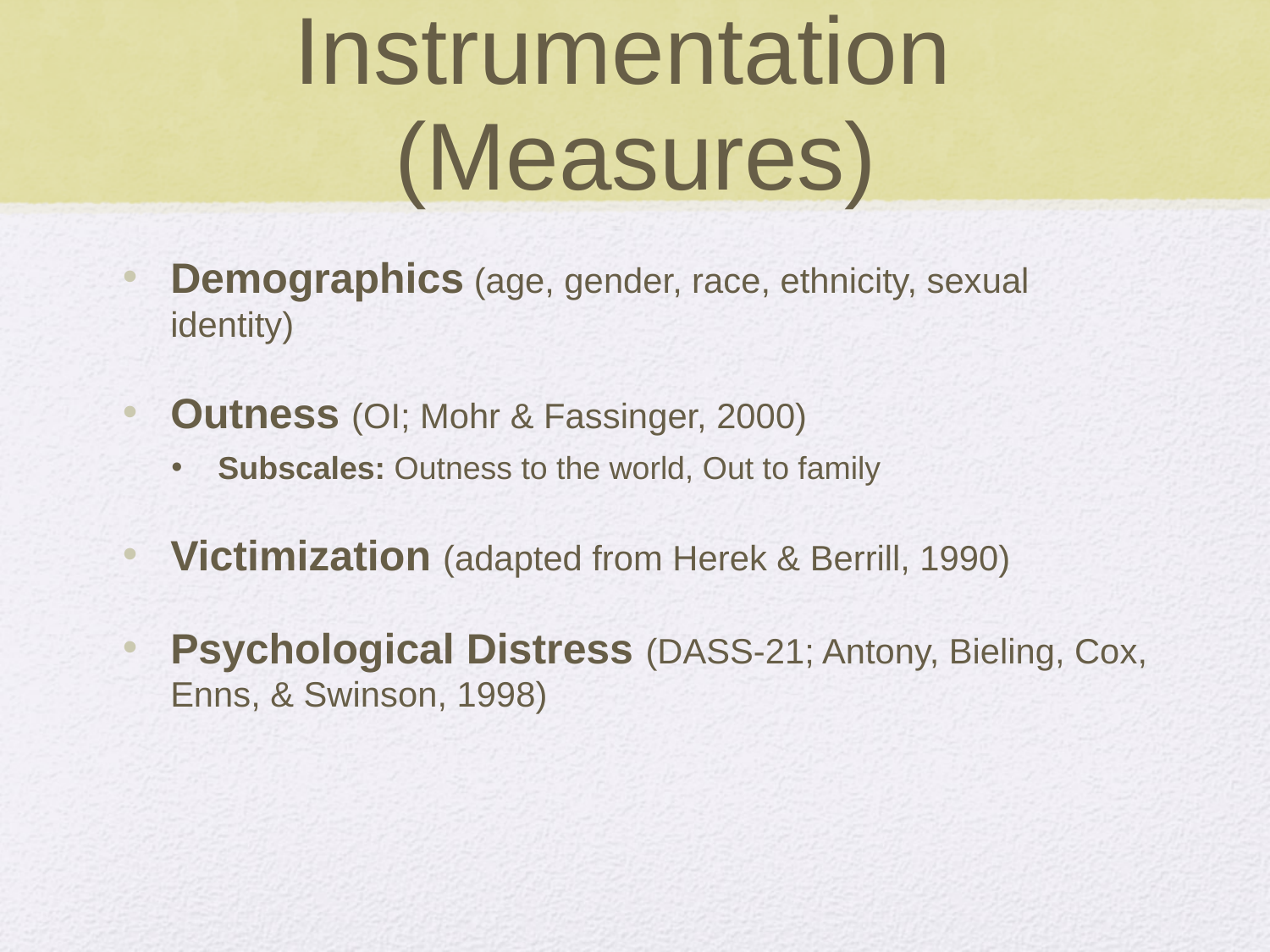

# Instrumentation (Measures)
Demographics (age, gender, race, ethnicity, sexual identity)
Outness (OI; Mohr & Fassinger, 2000)
Subscales: Outness to the world, Out to family
Victimization (adapted from Herek & Berrill, 1990)
Psychological Distress (DASS-21; Antony, Bieling, Cox, Enns, & Swinson, 1998)